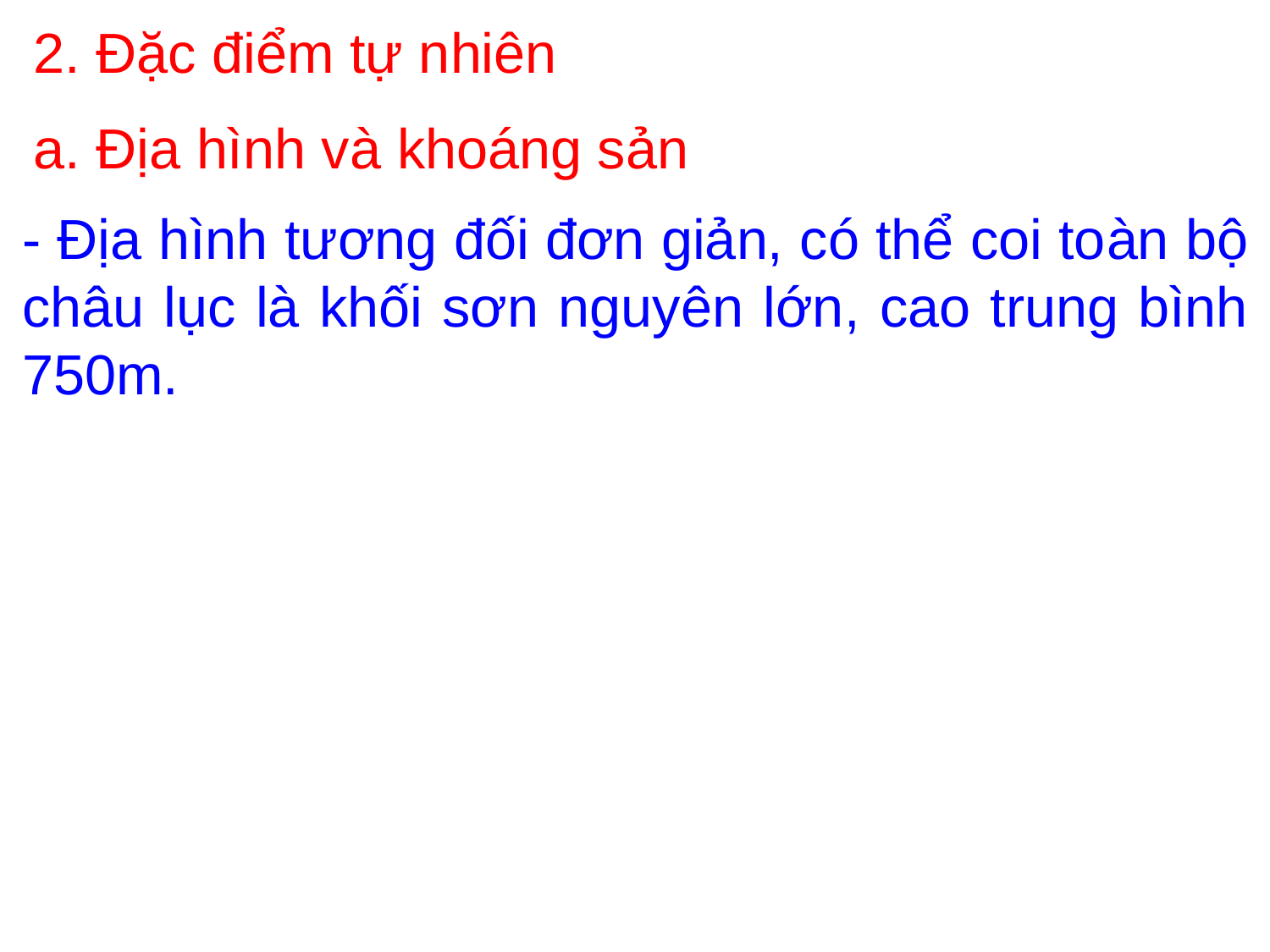

2. Đặc điểm tự nhiên
a. Địa hình và khoáng sản
- Địa hình tương đối đơn giản, có thể coi toàn bộ châu lục là khối sơn nguyên lớn, cao trung bình 750m.